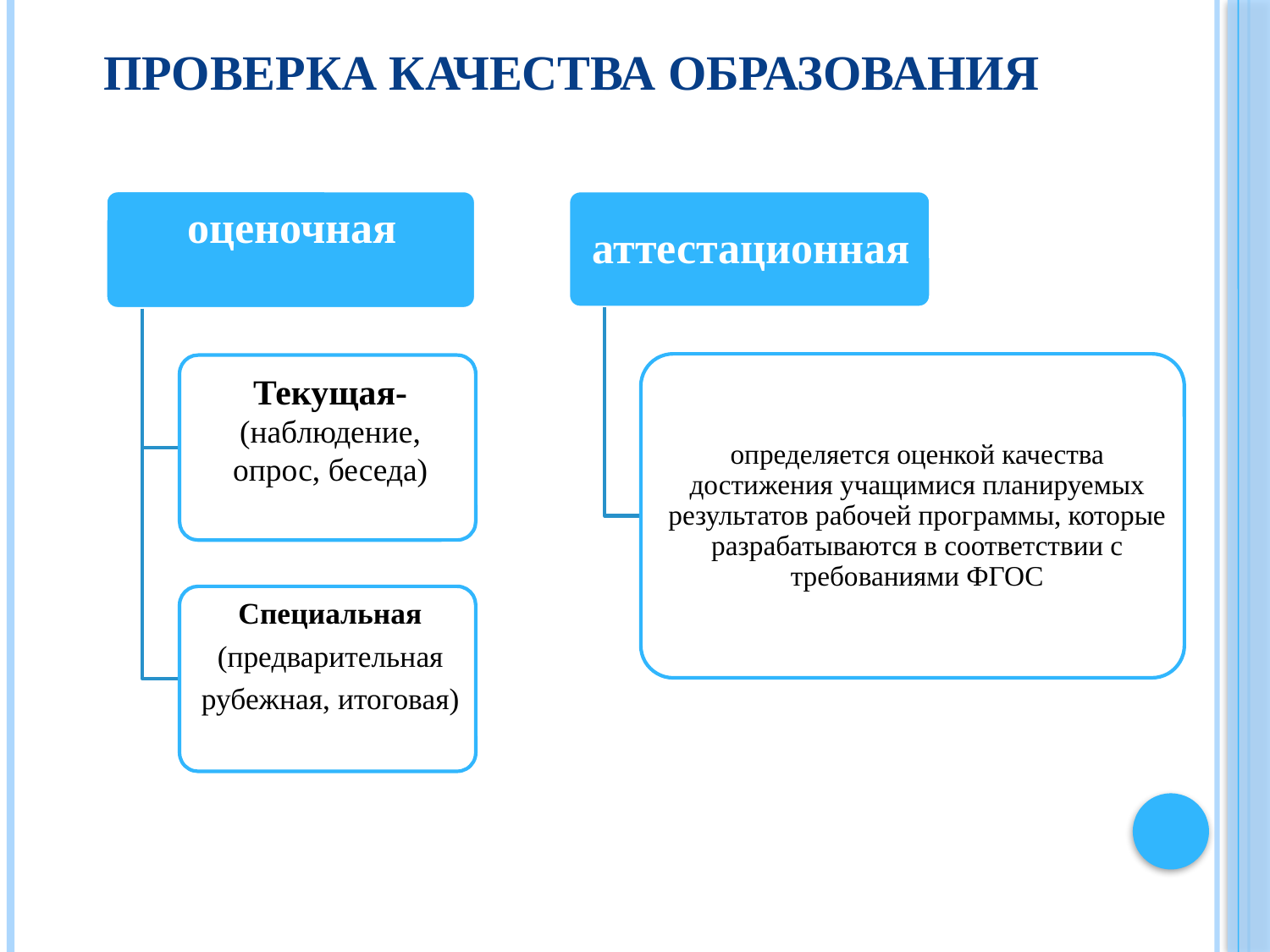

# Проверка качества образования
оценочная

Текущая-(наблюдение, опрос, беседа)

Специальная
(предварительная
рубежная, итоговая)

аттестационная
определяется оценкой качества достижения учащимися планируемых результатов рабочей программы, которые разрабатываются в соответствии с требованиями ФГОС